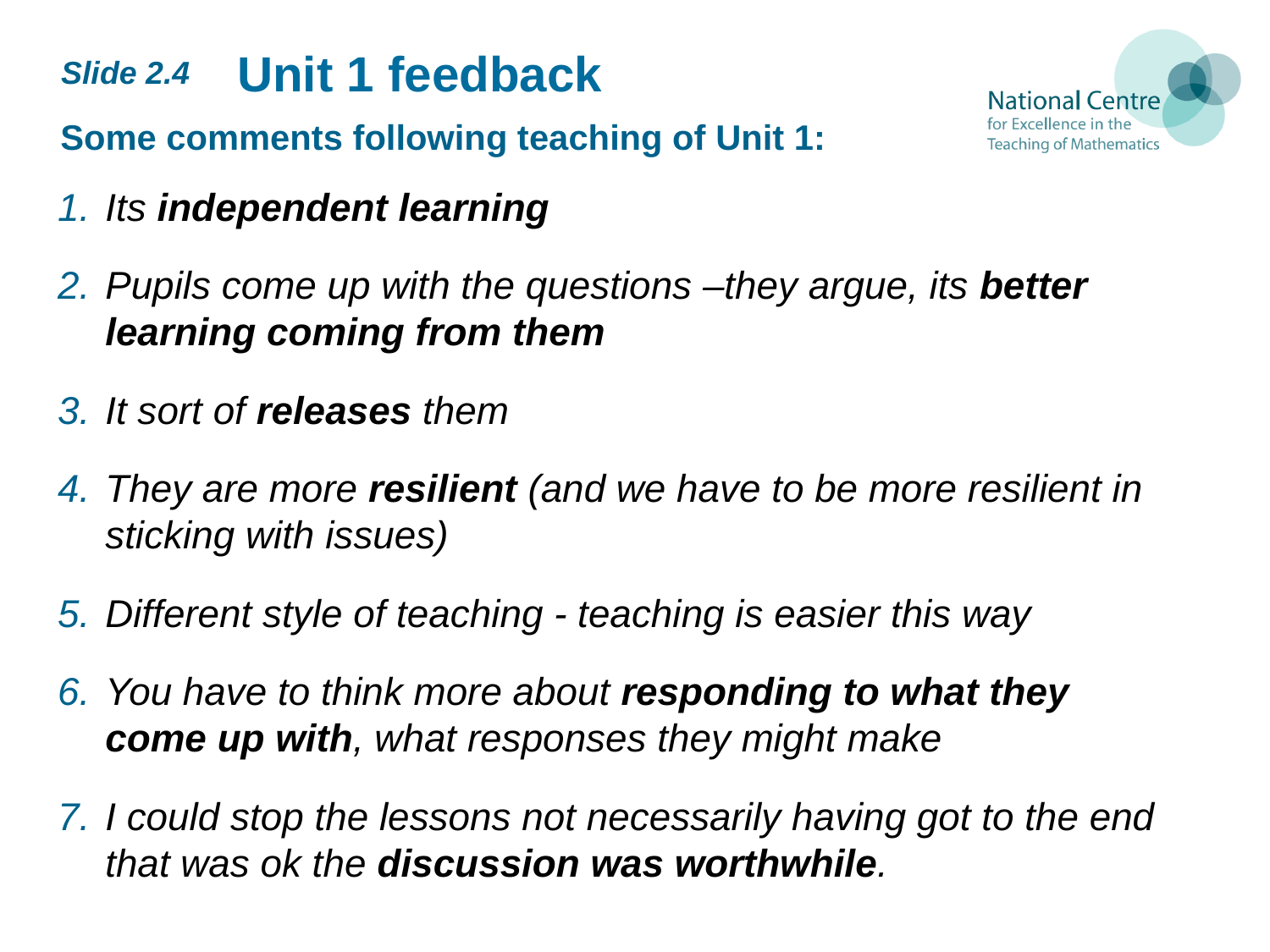

Unit 1 feedback
Slide 2.4
# Some comments following teaching of Unit 1:
Its independent learning
Pupils come up with the questions –they argue, its better learning coming from them
It sort of releases them
They are more resilient (and we have to be more resilient in sticking with issues)
Different style of teaching - teaching is easier this way
You have to think more about responding to what they come up with, what responses they might make
I could stop the lessons not necessarily having got to the end that was ok the discussion was worthwhile.